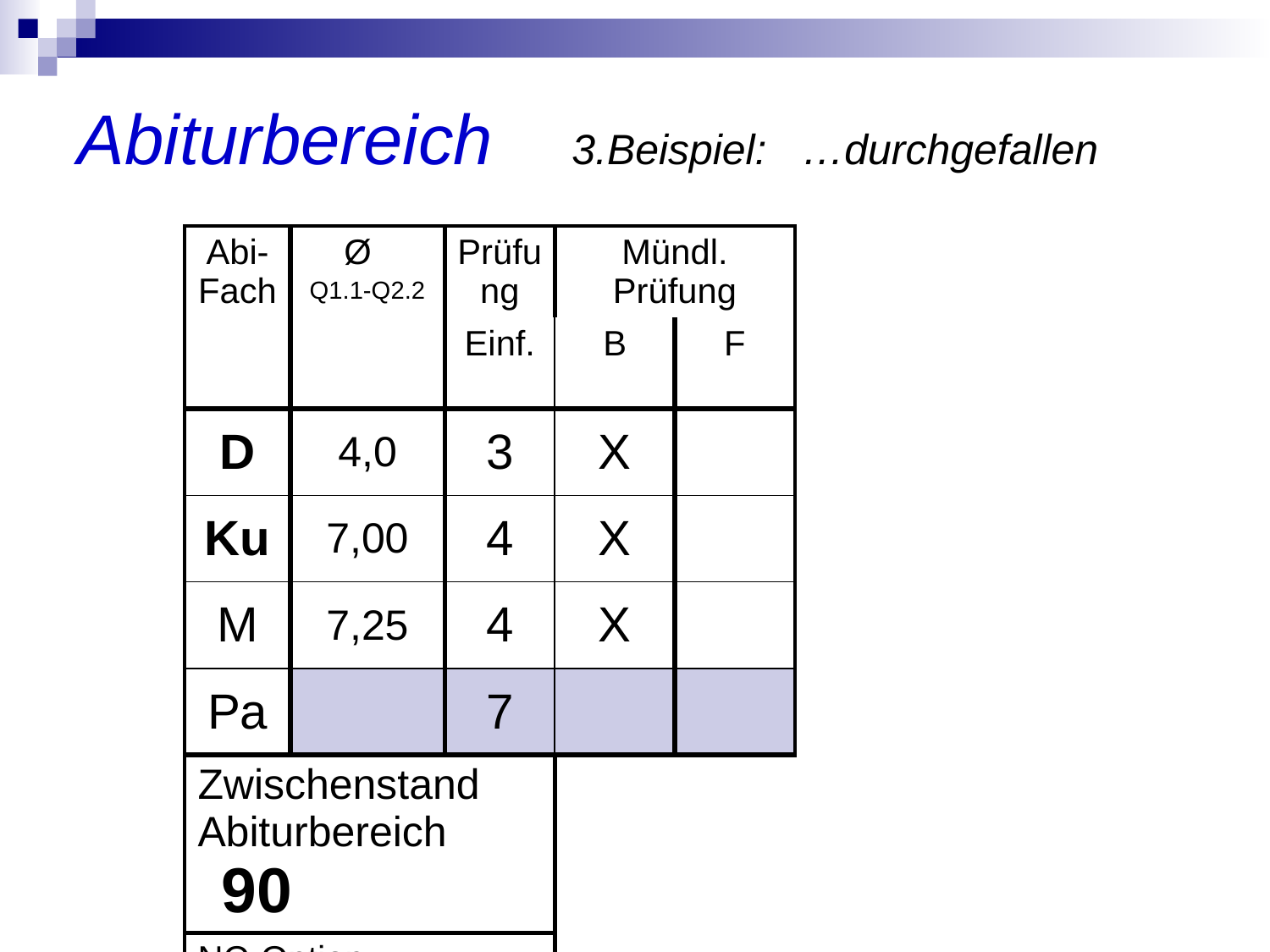

# Abiturbereich    3.Beispiel:   …durchgefallen
| Abi-Fach | Ø Q1.1-Q2.2 | Prüfung | Mündl. Prüfung |  |
| --- | --- | --- | --- | --- |
|  |  | Einf. | B | F |
| D | 4,0 | 3 | X |  |
| Ku | 7,00 | 4 | X |  |
| M | 7,25 | 4 | X |  |
| Pa |  | 7 |  |  |
| Zwischenstand Abiturbereich 90 |  |  |  |  |
| NC-Option 9 |  |  |  |  |